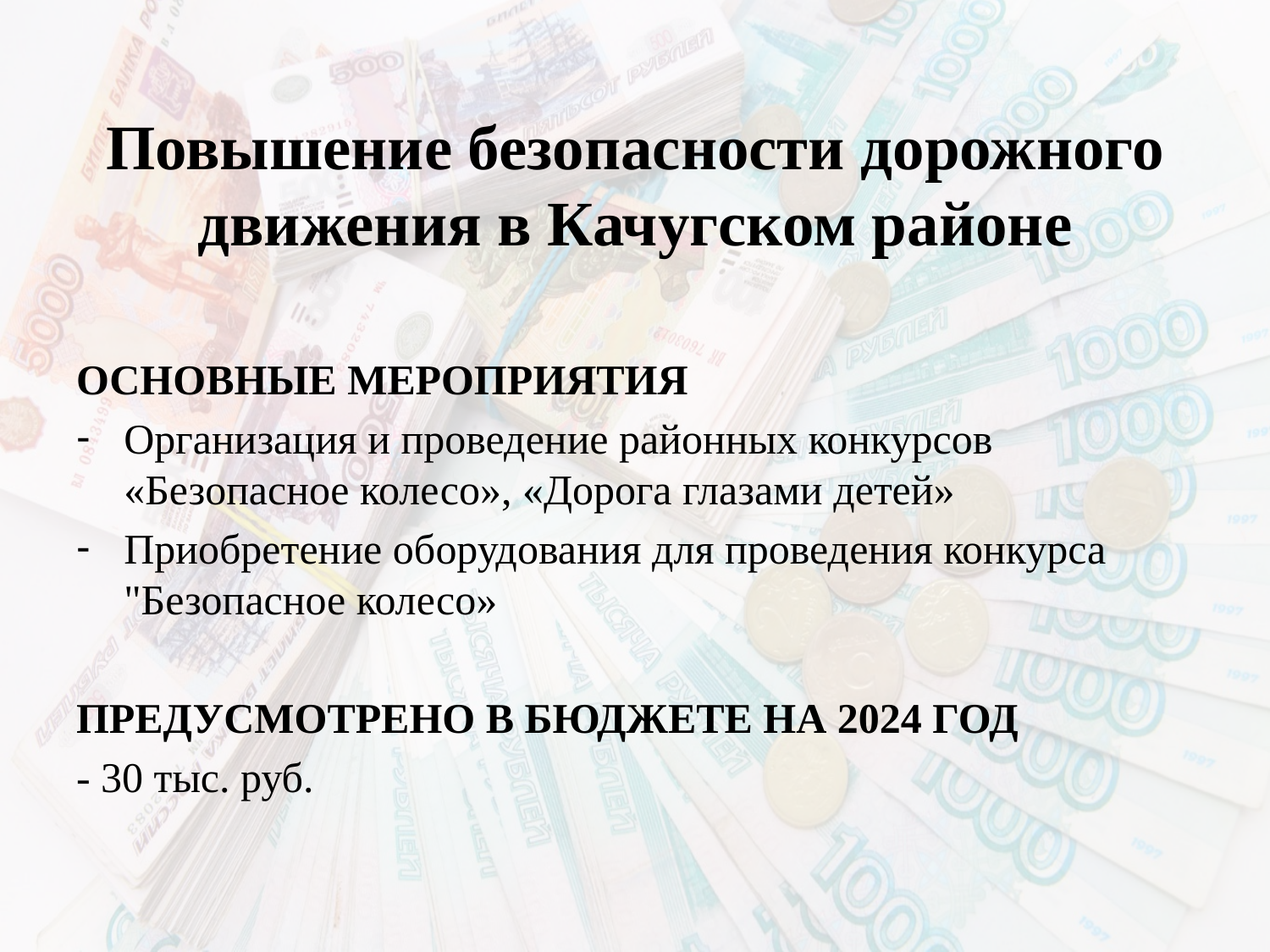

# Повышение безопасности дорожного движения в Качугском районе
ОСНОВНЫЕ МЕРОПРИЯТИЯ
Организация и проведение районных конкурсов «Безопасное колесо», «Дорога глазами детей»
Приобретение оборудования для проведения конкурса "Безопасное колесо»

ПРЕДУСМОТРЕНО В БЮДЖЕТЕ НА 2024 ГОД
- 30 тыс. руб.